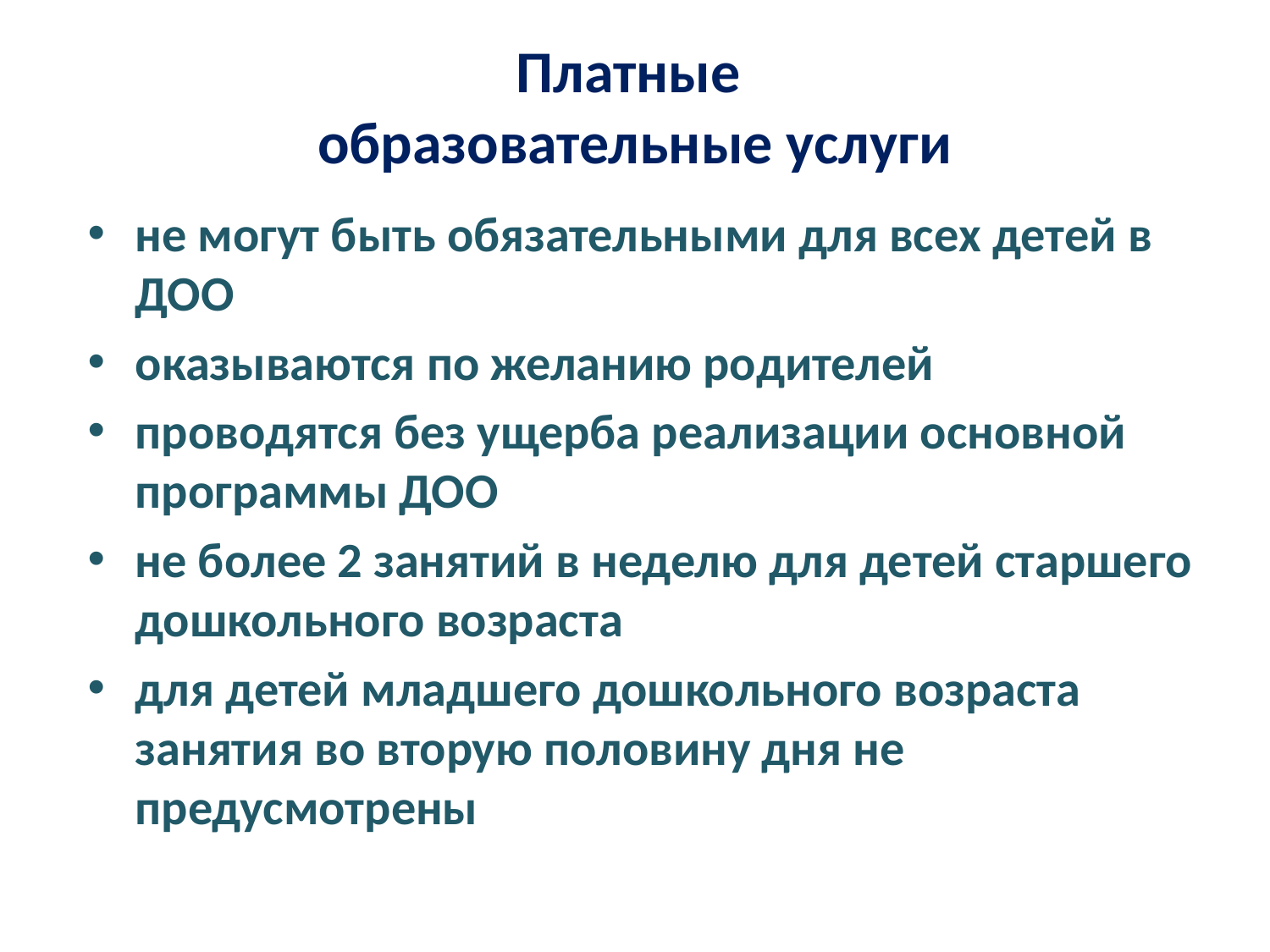

# Платные образовательные услуги
не могут быть обязательными для всех детей в ДОО
оказываются по желанию родителей
проводятся без ущерба реализации основной программы ДОО
не более 2 занятий в неделю для детей старшего дошкольного возраста
для детей младшего дошкольного возраста занятия во вторую половину дня не предусмотрены